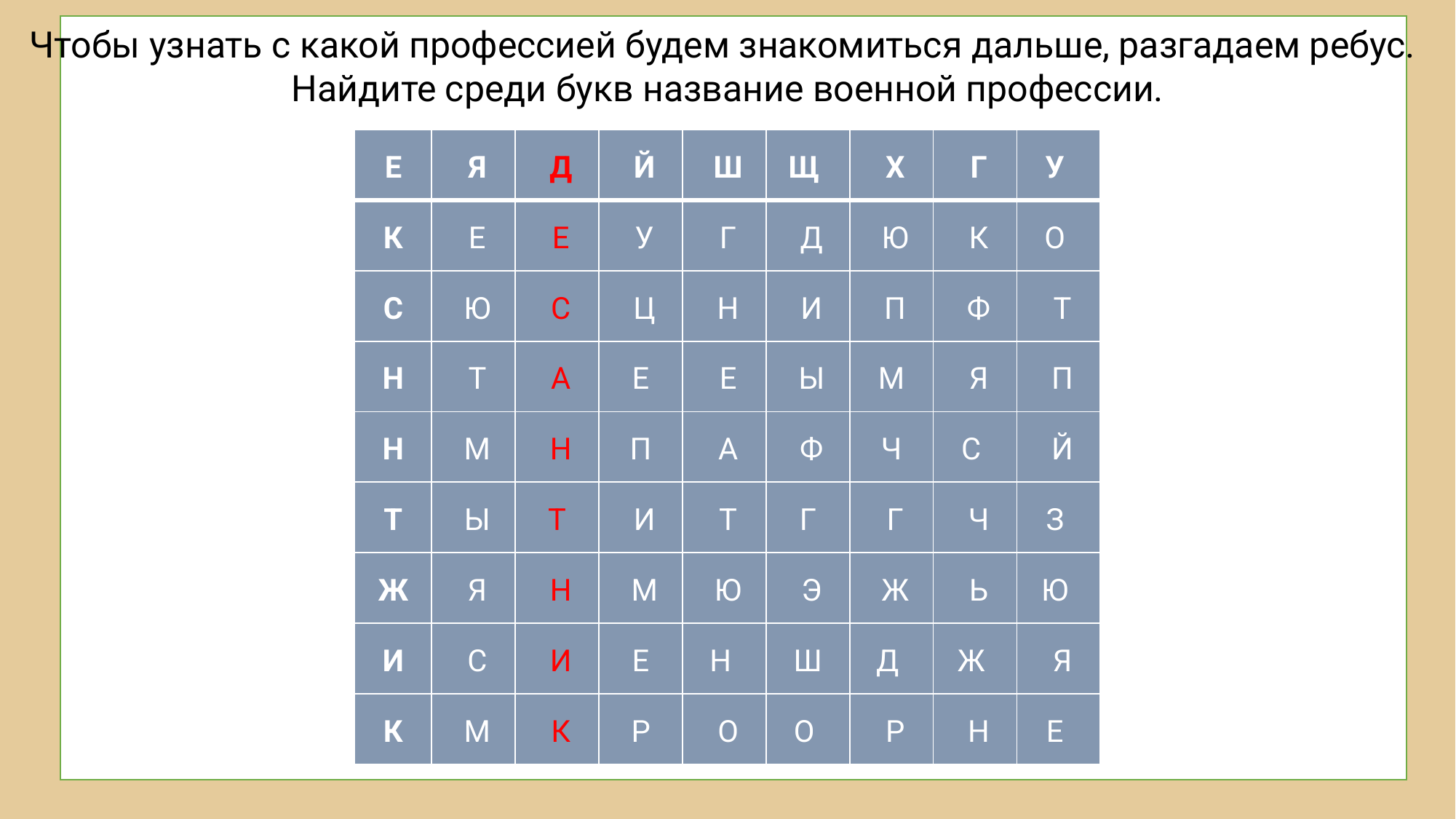

Чтобы узнать с какой профессией будем знакомиться дальше, разгадаем ребус.
Найдите среди букв название военной профессии.

| Е | Я | Д | Й | Ш | Щ | Х | Г | У |
| --- | --- | --- | --- | --- | --- | --- | --- | --- |
| К | Е | Е | У | Г | Д | Ю | К | О |
| С | Ю | С | Ц | Н | И | П | Ф | Т |
| Н | Т | А | Е | Е | Ы | М | Я | П |
| Н | М | Н | П | А | Ф | Ч | С | Й |
| Т | Ы | Т | И | Т | Г | Г | Ч | З |
| Ж | Я | Н | М | Ю | Э | Ж | Ь | Ю |
| И | С | И | Е | Н | Ш | Д | Ж | Я |
| К | М | К | Р | О | О | Р | Н | Е |
| Е | Я | Д | Й | Ш | Щ | Х | Г | У |
| --- | --- | --- | --- | --- | --- | --- | --- | --- |
| К | Е | Е | У | Г | Д | Ю | К | О |
| С | Ю | С | Ц | Н | И | П | Ф | Т |
| Н | Т | А | Е | Е | Ы | М | Я | П |
| Н | М | Н | П | А | Ф | Ч | С | Й |
| Т | Ы | Т | И | Т | Г | Г | Ч | З |
| Ж | Я | Н | М | Ю | Э | Ж | Ь | Ю |
| И | С | И | Е | Н | Ш | Д | Ж | Я |
| К | М | К | Р | О | О | Р | Н | Е |